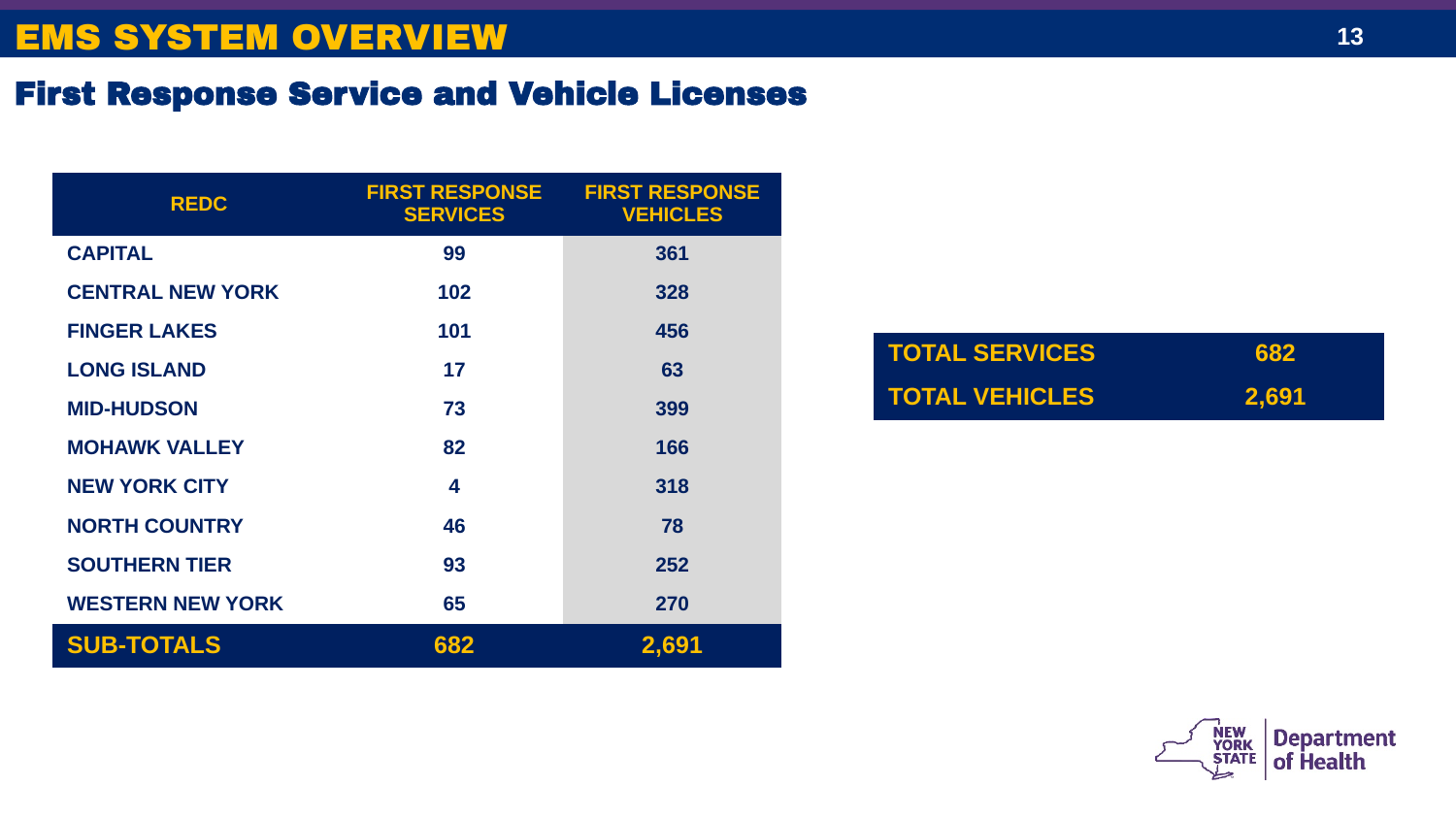

EMS SYSTEM OVERVIEW
First Response Service and Vehicle Licenses
| REDC | FIRST RESPONSE SERVICES | FIRST RESPONSE VEHICLES |
| --- | --- | --- |
| CAPITAL | 99 | 361 |
| CENTRAL NEW YORK | 102 | 328 |
| FINGER LAKES | 101 | 456 |
| LONG ISLAND | 17 | 63 |
| MID-HUDSON | 73 | 399 |
| MOHAWK VALLEY | 82 | 166 |
| NEW YORK CITY | 4 | 318 |
| NORTH COUNTRY | 46 | 78 |
| SOUTHERN TIER | 93 | 252 |
| WESTERN NEW YORK | 65 | 270 |
| SUB-TOTALS | 682 | 2,691 |
| TOTAL SERVICES | 682 |
| --- | --- |
| TOTAL VEHICLES | 2,691 |